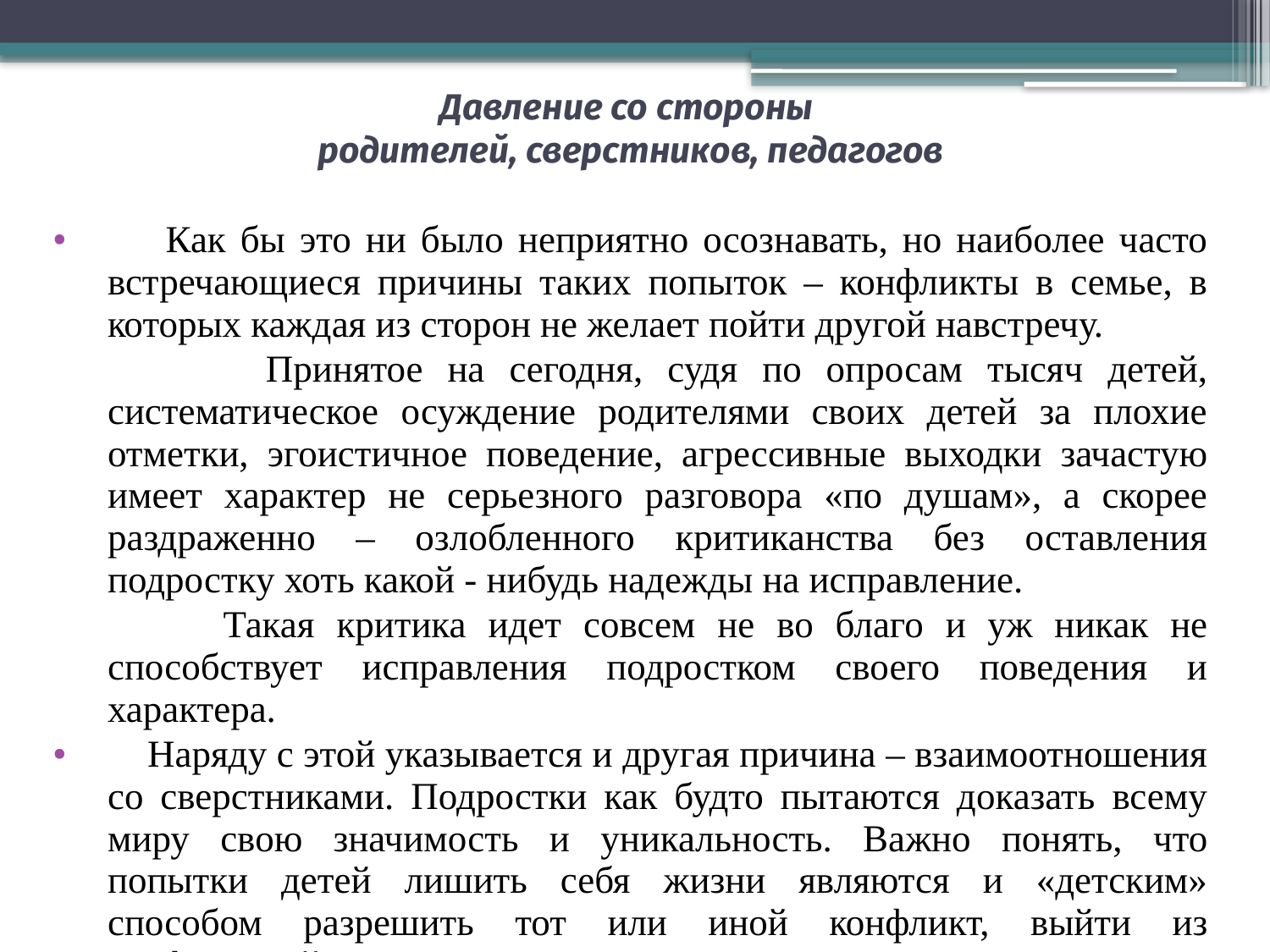

# Давление со стороны родителей, сверстников, педагогов

    Как бы это ни было неприятно осознавать, но наиболее часто встречающиеся причины таких попыток – конфликты в семье, в которых каждая из сторон не желает пойти другой навстречу.
        Принятое на сегодня, судя по опросам тысяч детей, систематическое осуждение родителями своих детей за плохие отметки, эгоистичное поведение, агрессивные выходки зачастую имеет характер не серьезного разговора «по душам», а скорее раздраженно – озлобленного критиканства без оставления подростку хоть какой - нибудь надежды на исправление.
       Такая критика идет совсем не во благо и уж никак не способствует исправления подростком своего поведения и характера.
    Наряду с этой указывается и другая причина – взаимоотношения со сверстниками. Подростки как будто пытаются доказать всему миру свою значимость и уникальность. Важно понять, что попытки детей лишить себя жизни являются и «детским» способом разрешить тот или иной конфликт, выйти из конфликтной ситуации, просто перестать мешать кому – то.